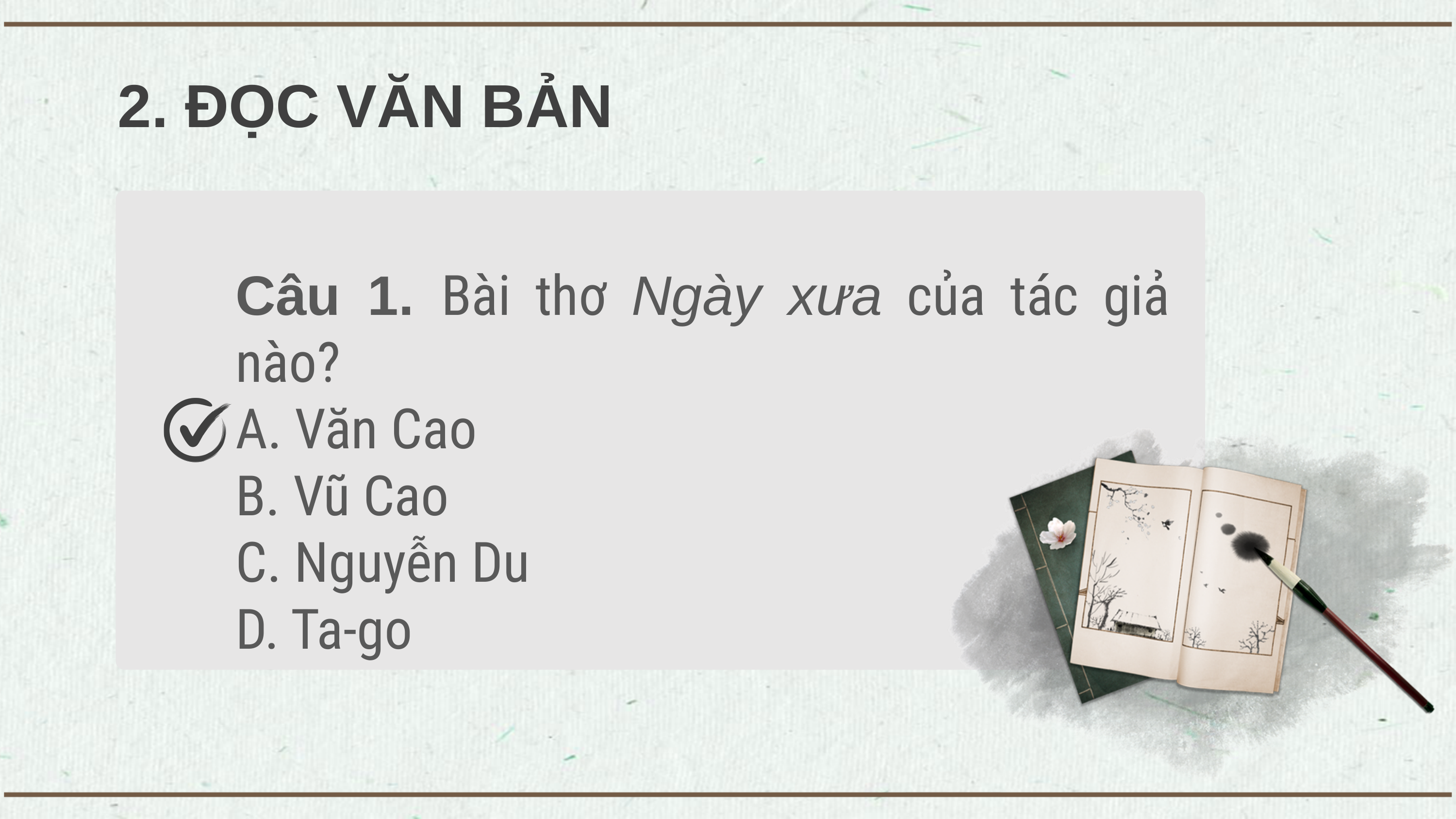

2. ĐỌC VĂN BẢN

Câu 1. Bài thơ Ngày xưa của tác giả nào?
A. Văn Cao
B. Vũ Cao
C. Nguyễn Du
D. Ta-go